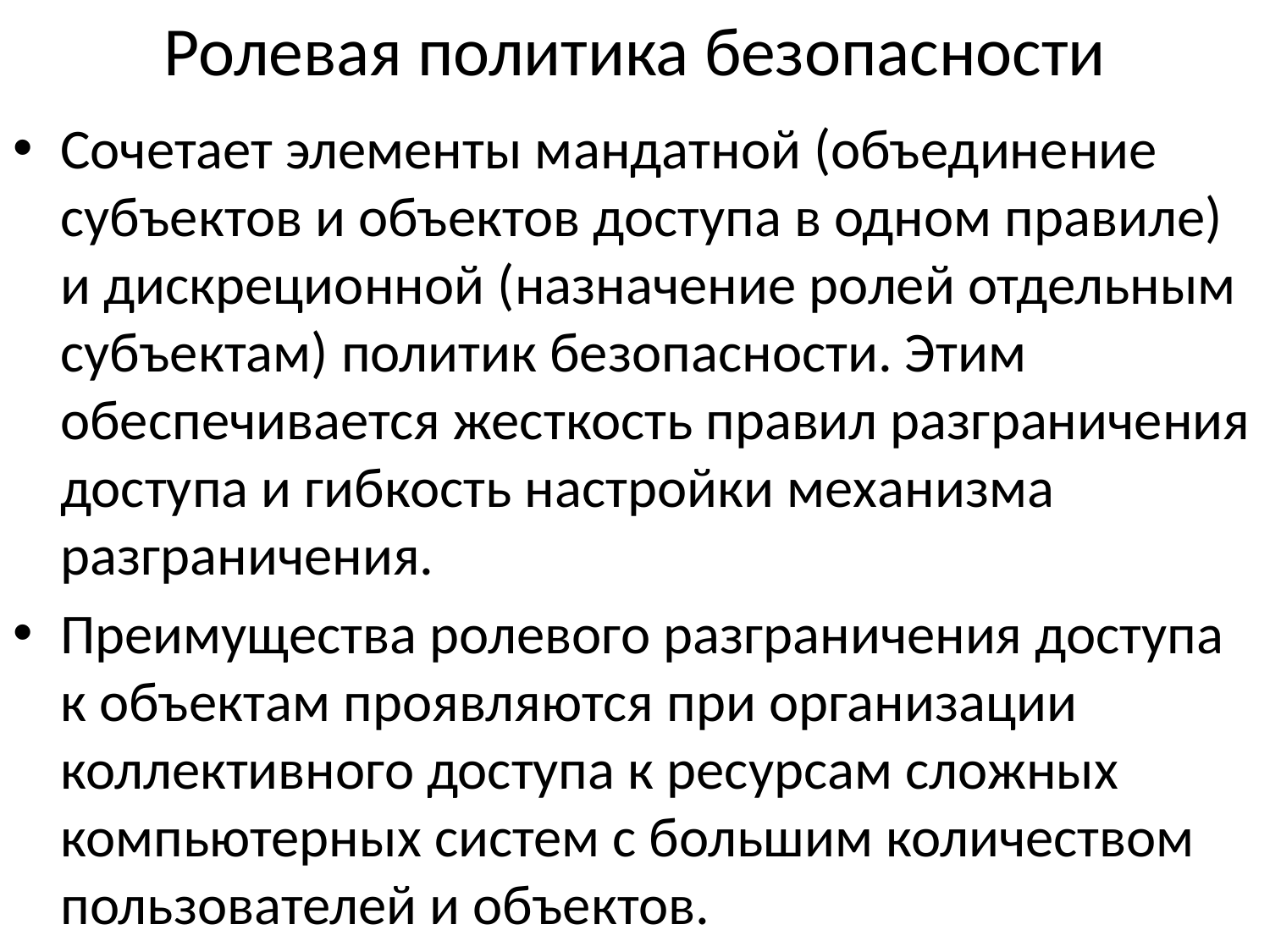

# Ролевая политика безопасности
Сочетает элементы мандатной (объединение субъектов и объектов доступа в одном правиле) и дискреционной (назначение ролей отдельным субъектам) политик безопасности. Этим обеспечивается жесткость правил разграничения доступа и гибкость настройки механизма разграничения.
Преимущества ролевого разграничения доступа к объектам проявляются при организации коллективного доступа к ресурсам сложных компьютерных систем с большим количеством пользователей и объектов.